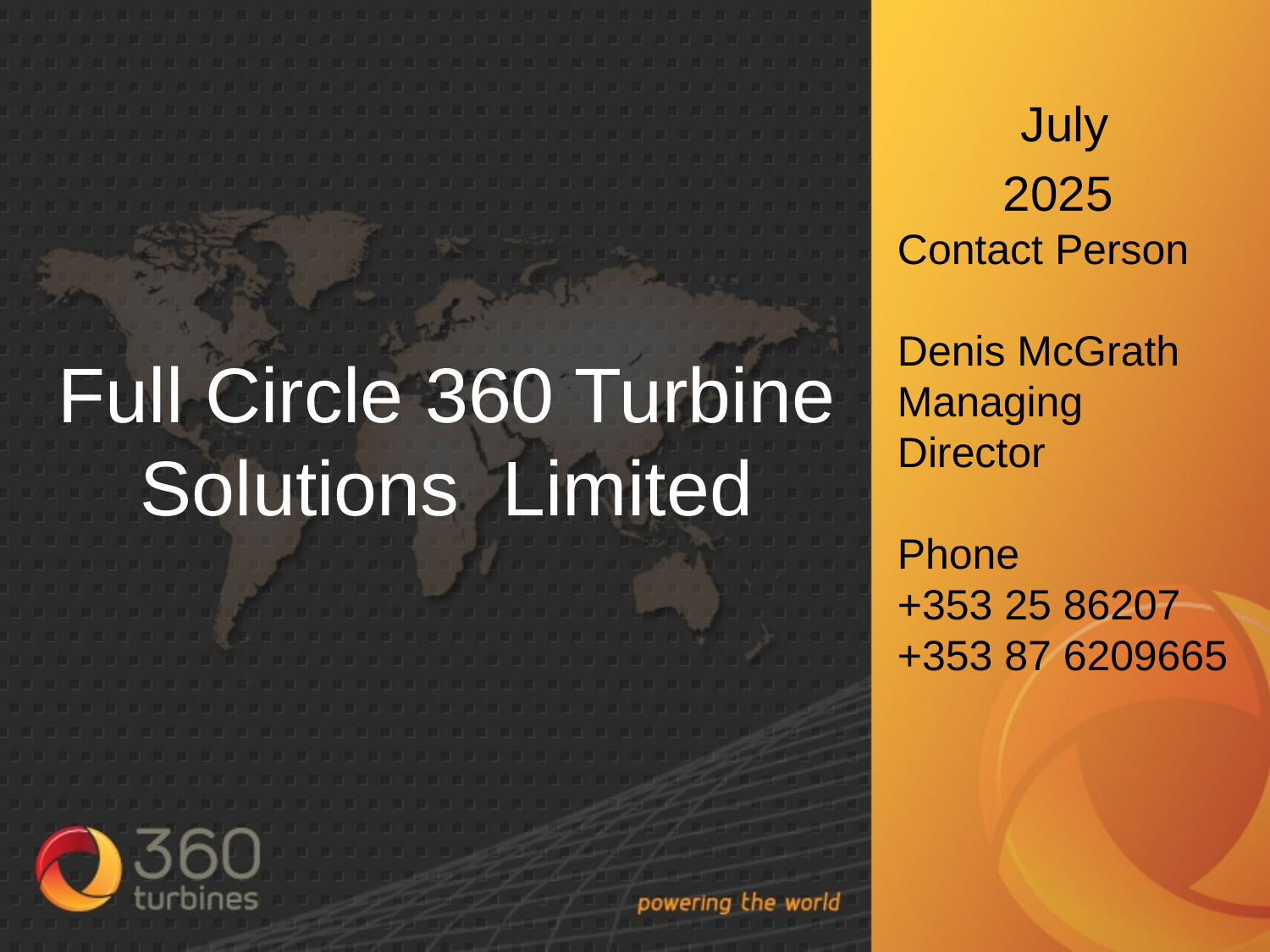

July
2025

Contact Person

Denis McGrath
Managing Director

Phone
+353 25 86207
+353 87 6209665

# Full Circle 360 Turbine Solutions  Limited